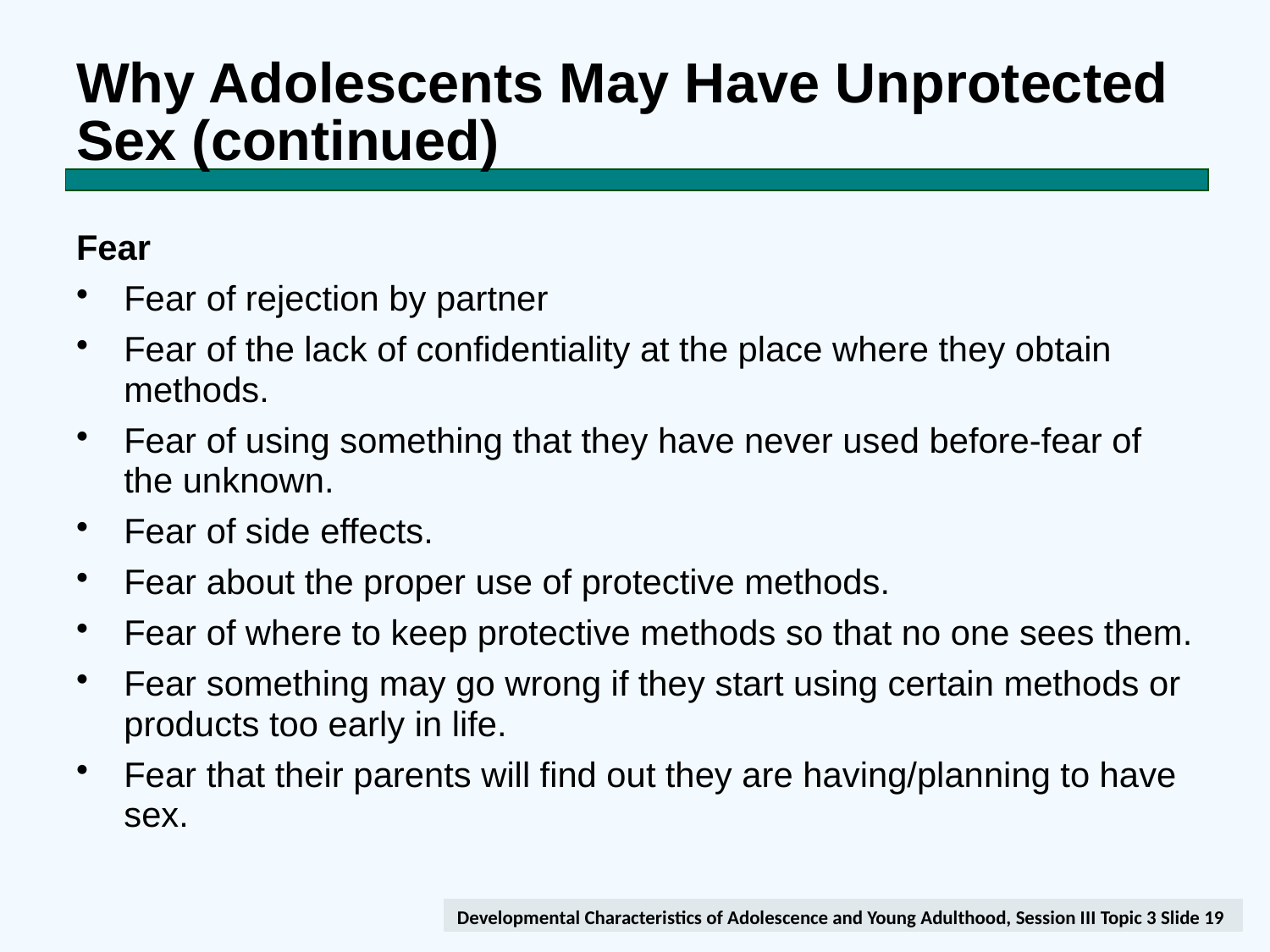

# Why Adolescents May Have Unprotected Sex (continued)
Fear
Fear of rejection by partner
Fear of the lack of confidentiality at the place where they obtain methods.
Fear of using something that they have never used before-fear of the unknown.
Fear of side effects.
Fear about the proper use of protective methods.
Fear of where to keep protective methods so that no one sees them.
Fear something may go wrong if they start using certain methods or products too early in life.
Fear that their parents will find out they are having/planning to have sex.

Developmental Characteristics of Adolescence and Young Adulthood, Session III Topic 3 Slide 19